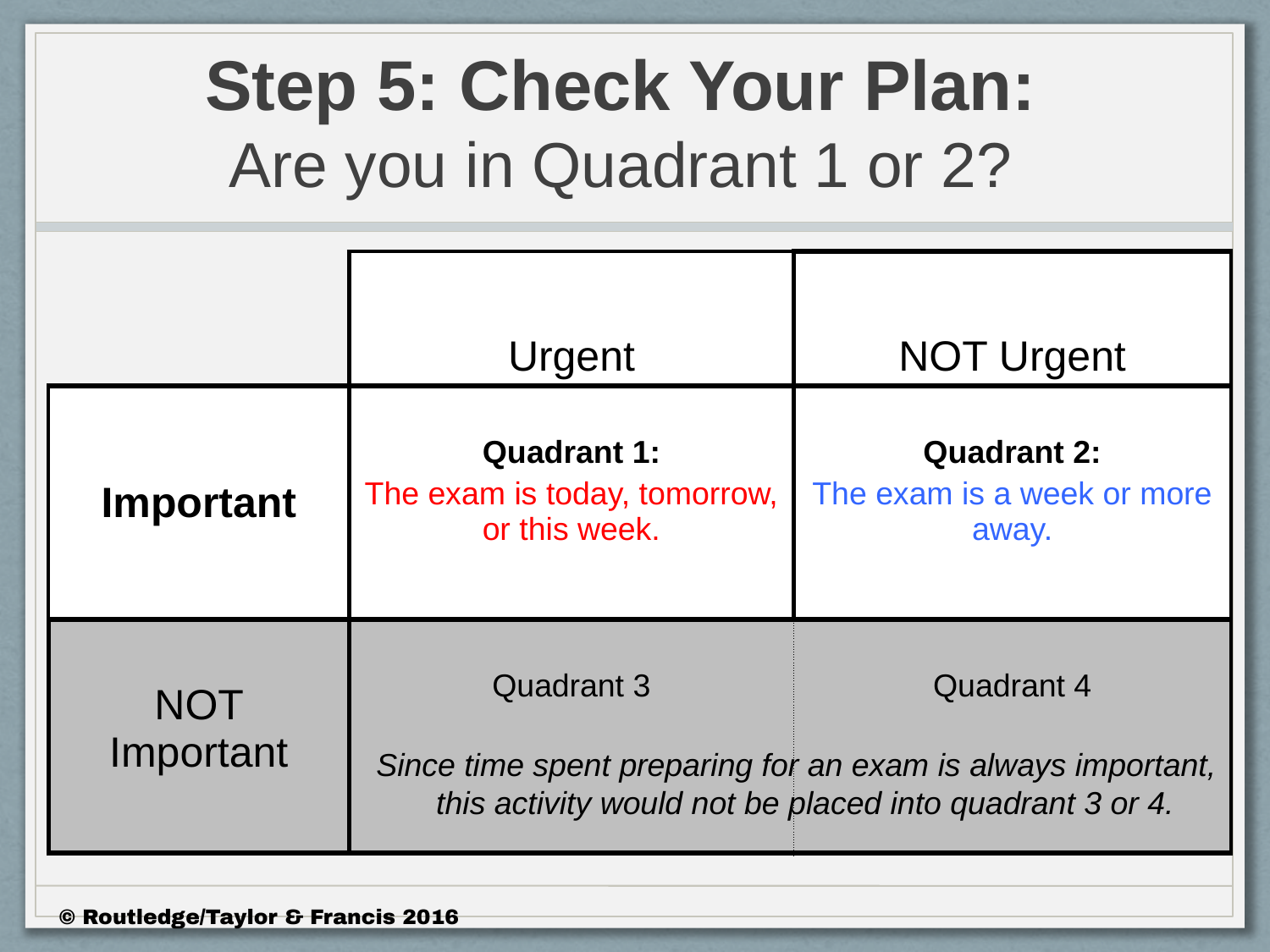

# Step 5: Check Your Plan: Are you in Quadrant 1 or 2?
|  | Urgent | NOT Urgent |
| --- | --- | --- |
| Important | Quadrant 1: The exam is today, tomorrow, or this week. | Quadrant 2: The exam is a week or more away. |
| NOT Important | Quadrant 3 | Quadrant 4 |
 Since time spent preparing for an exam is always important,
     this activity would not be placed into quadrant 3 or 4.
© Routledge/Taylor & Francis 2016